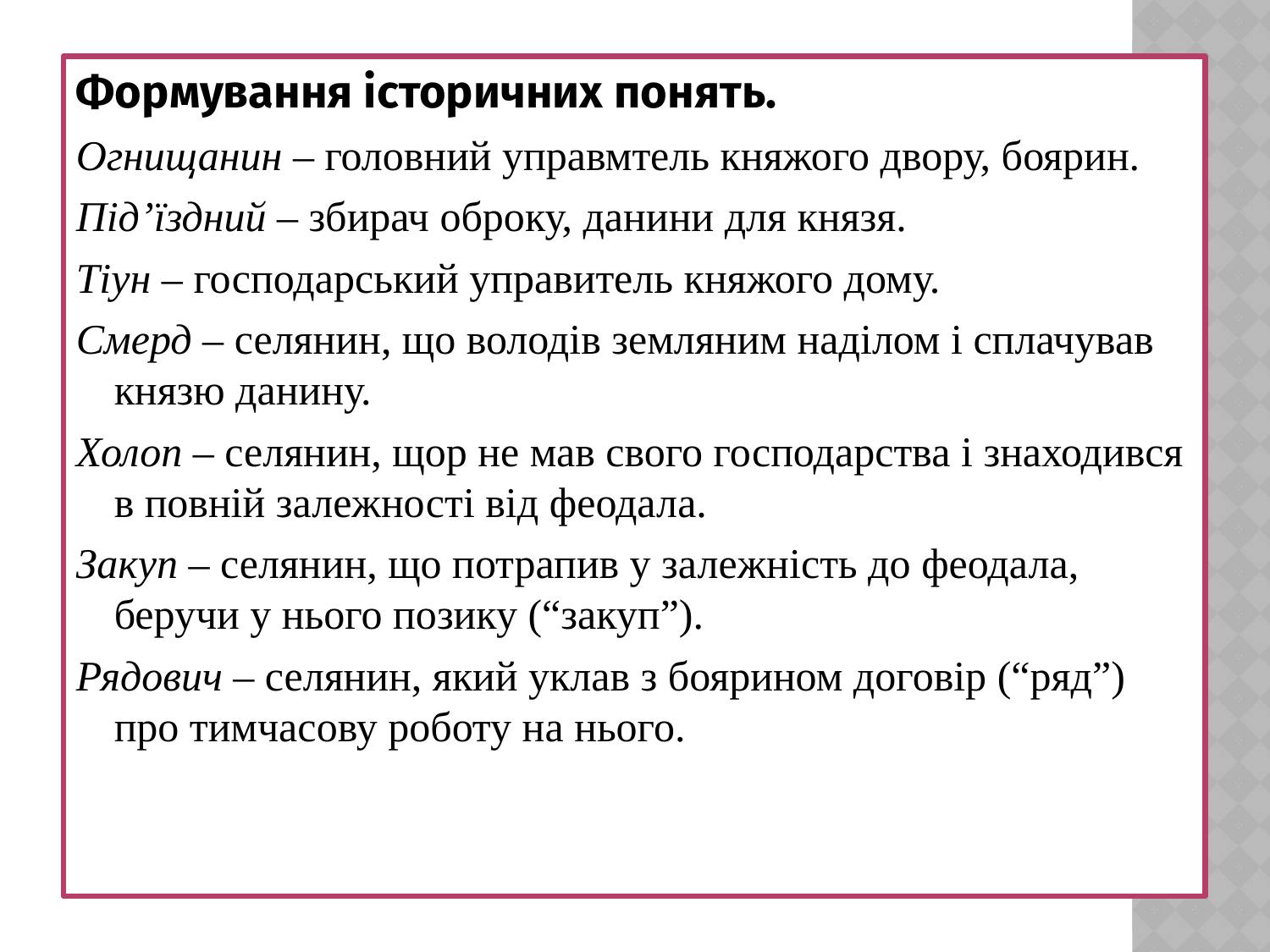

Формування історичних понять.
Огнищанин – головний управмтель княжого двору, боярин.
Під’їздний – збирач оброку, данини для князя.
Тіун – господарський управитель княжого дому.
Смерд – селянин, що володів земляним наділом і сплачував князю данину.
Холоп – селянин, щор не мав свого господарства і знаходився в повній залежності від феодала.
Закуп – селянин, що потрапив у залежність до феодала, беручи у нього позику (“закуп”).
Рядович – селянин, який уклав з боярином договір (“ряд”) про тимчасову роботу на нього.